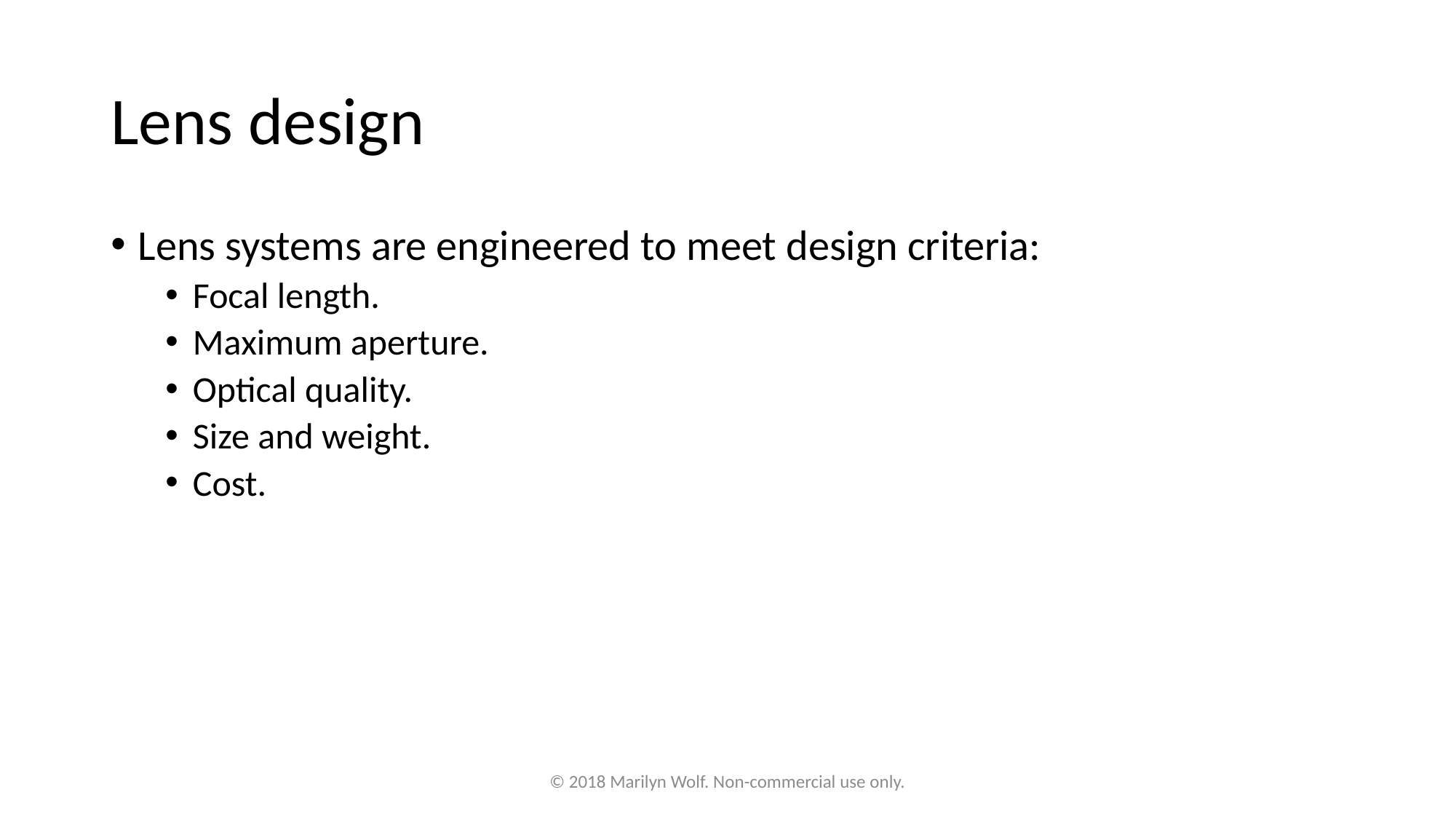

# Lens design
Lens systems are engineered to meet design criteria:
Focal length.
Maximum aperture.
Optical quality.
Size and weight.
Cost.
© 2018 Marilyn Wolf. Non-commercial use only.